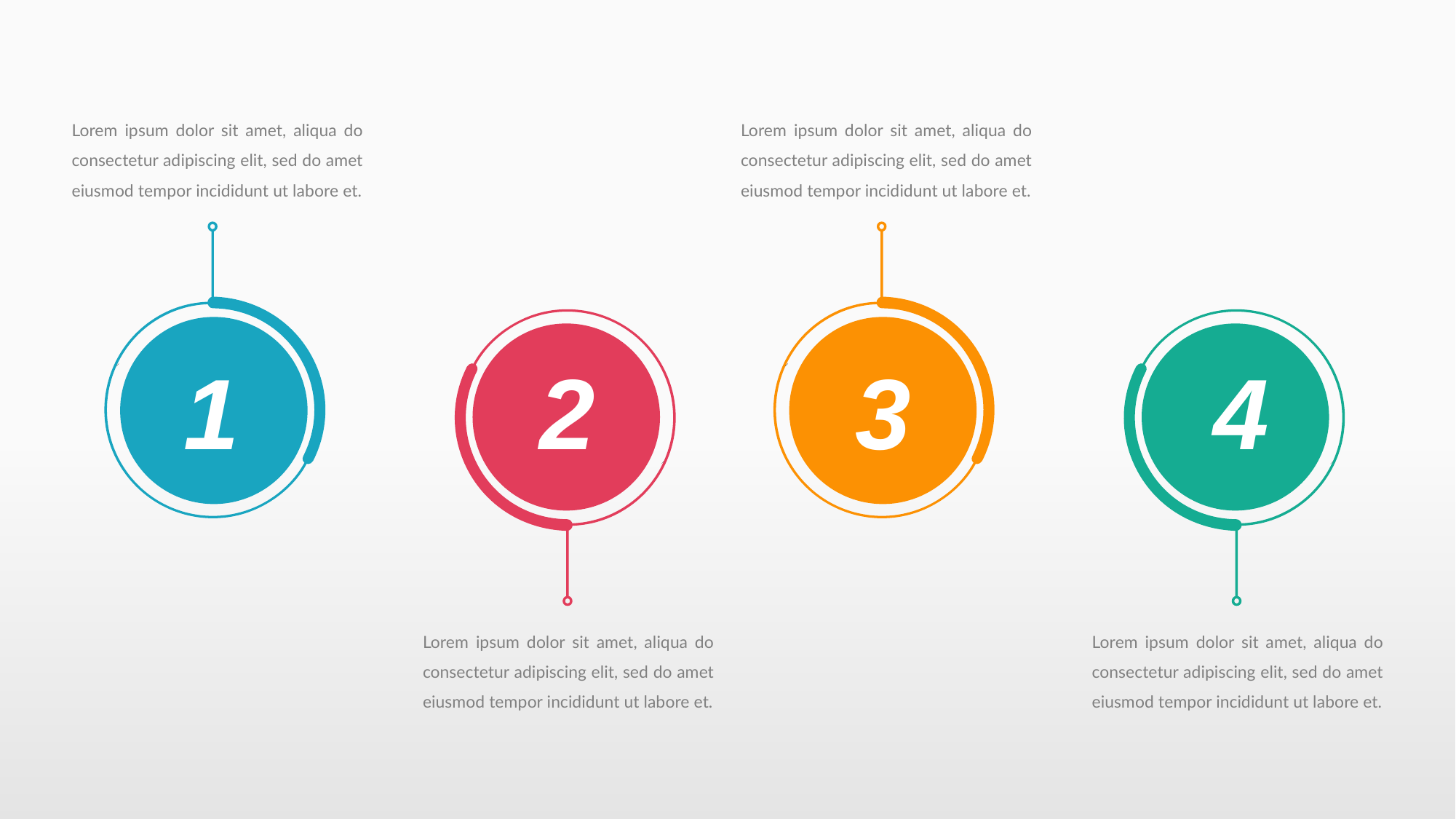

Lorem ipsum dolor sit amet, aliqua do consectetur adipiscing elit, sed do amet eiusmod tempor incididunt ut labore et.
Lorem ipsum dolor sit amet, aliqua do consectetur adipiscing elit, sed do amet eiusmod tempor incididunt ut labore et.

1
2
3
4
Lorem ipsum dolor sit amet, aliqua do consectetur adipiscing elit, sed do amet eiusmod tempor incididunt ut labore et.
Lorem ipsum dolor sit amet, aliqua do consectetur adipiscing elit, sed do amet eiusmod tempor incididunt ut labore et.